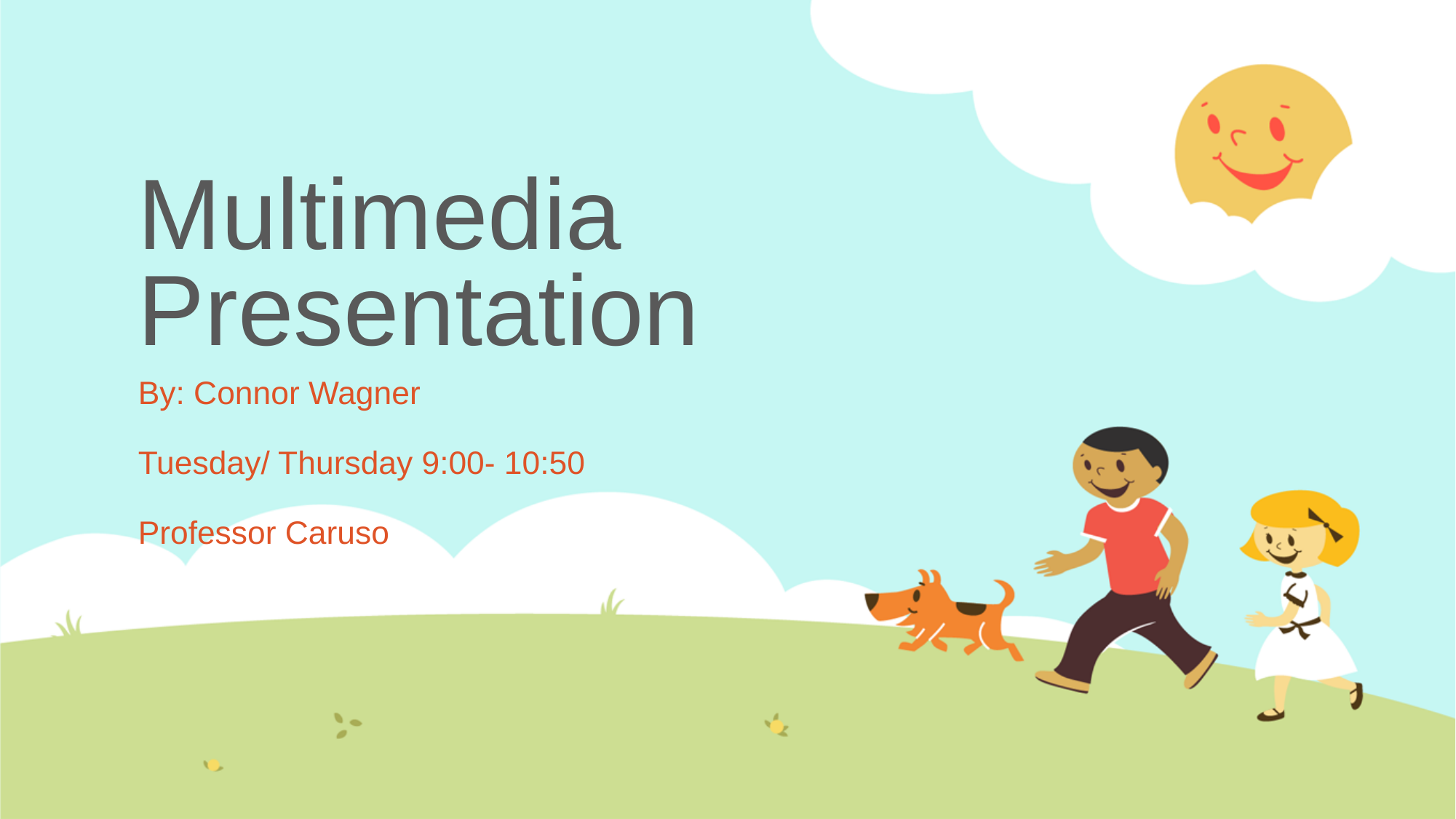

# Multimedia Presentation
By: Connor Wagner

Tuesday/ Thursday 9:00- 10:50

Professor Caruso